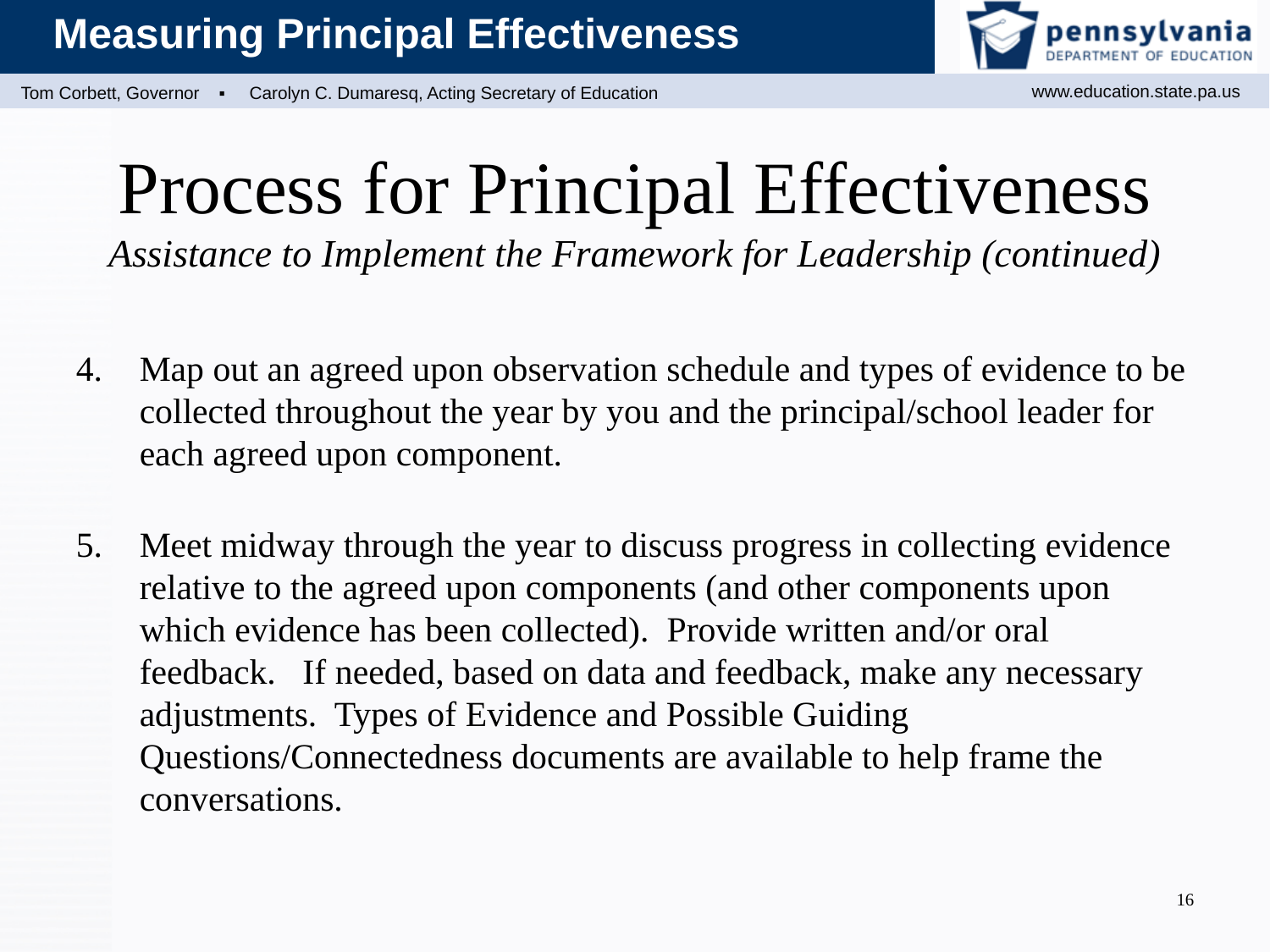

# Process for Principal Effectiveness Assistance to Implement the Framework for Leadership (continued)

Map out an agreed upon observation schedule and types of evidence to be collected throughout the year by you and the principal/school leader for each agreed upon component.
Meet midway through the year to discuss progress in collecting evidence relative to the agreed upon components (and other components upon which evidence has been collected).  Provide written and/or oral feedback.   If needed, based on data and feedback, make any necessary adjustments.  Types of Evidence and Possible Guiding Questions/Connectedness documents are available to help frame the conversations.
16